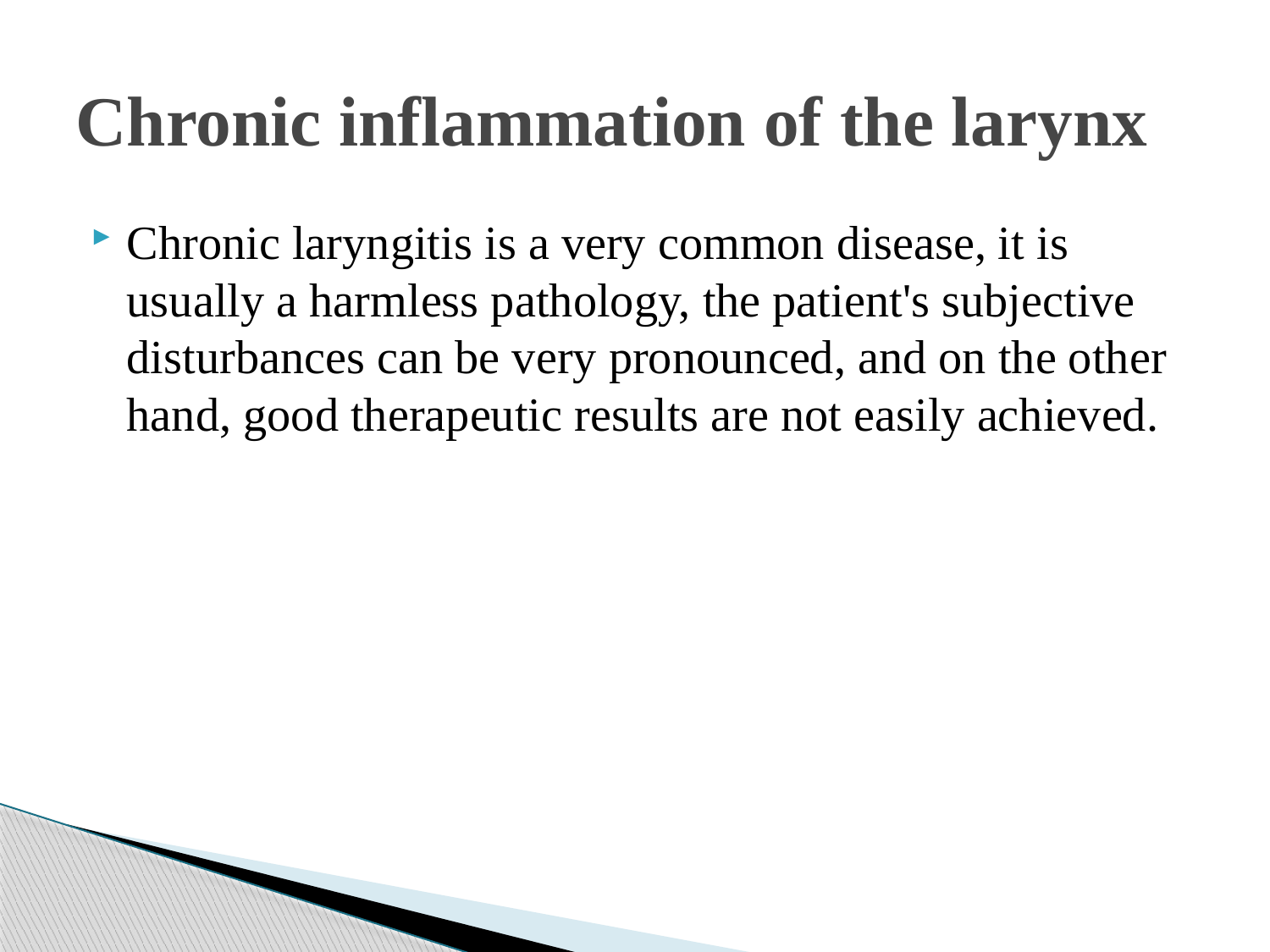

# Chronic inflammation of the larynx
Chronic laryngitis is a very common disease, it is usually a harmless pathology, the patient's subjective disturbances can be very pronounced, and on the other hand, good therapeutic results are not easily achieved.